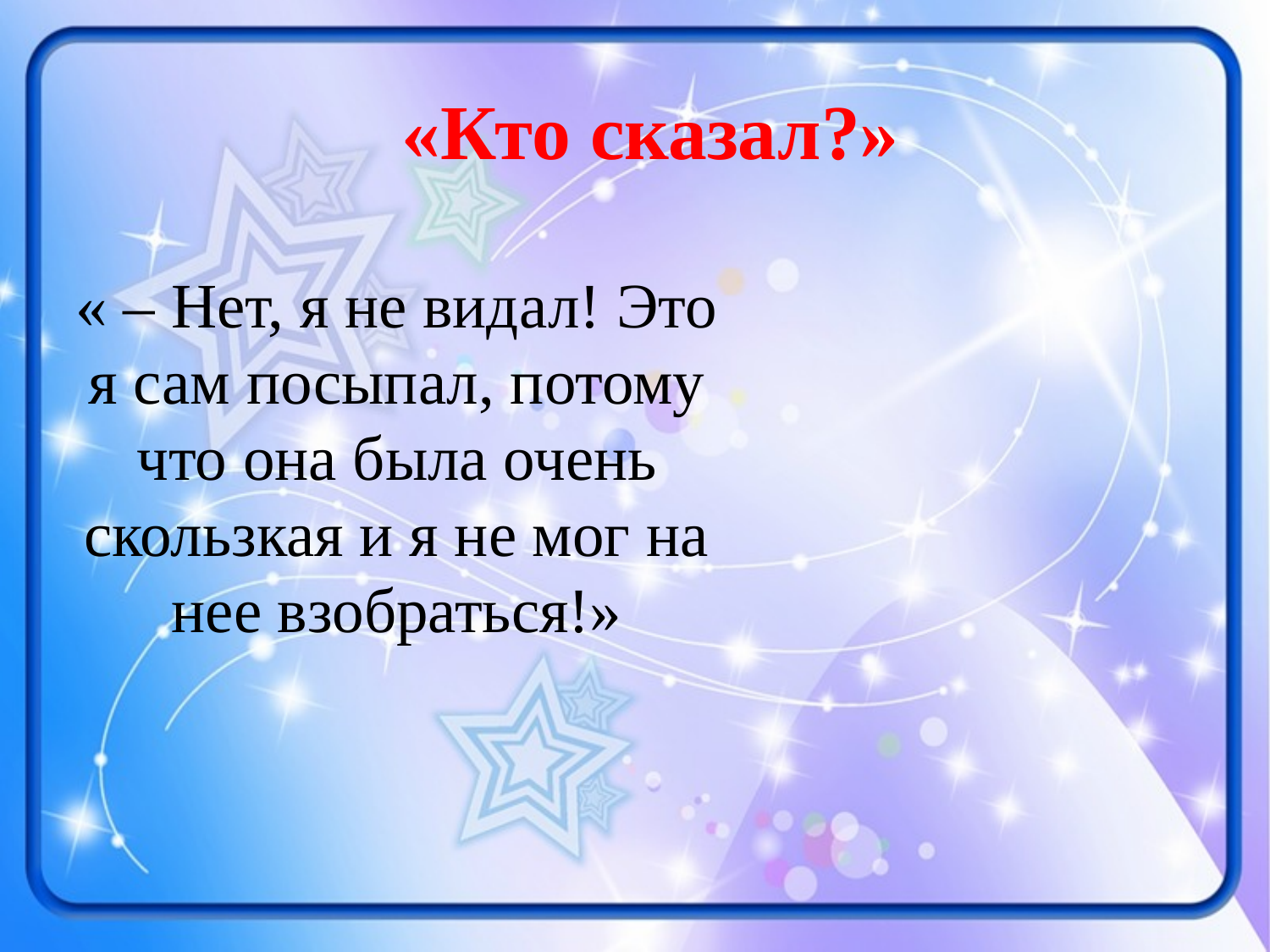

# «Кто сказал?»
« – Нет, я не видал! Это я сам посыпал, потому что она была очень скользкая и я не мог на нее взобраться!»